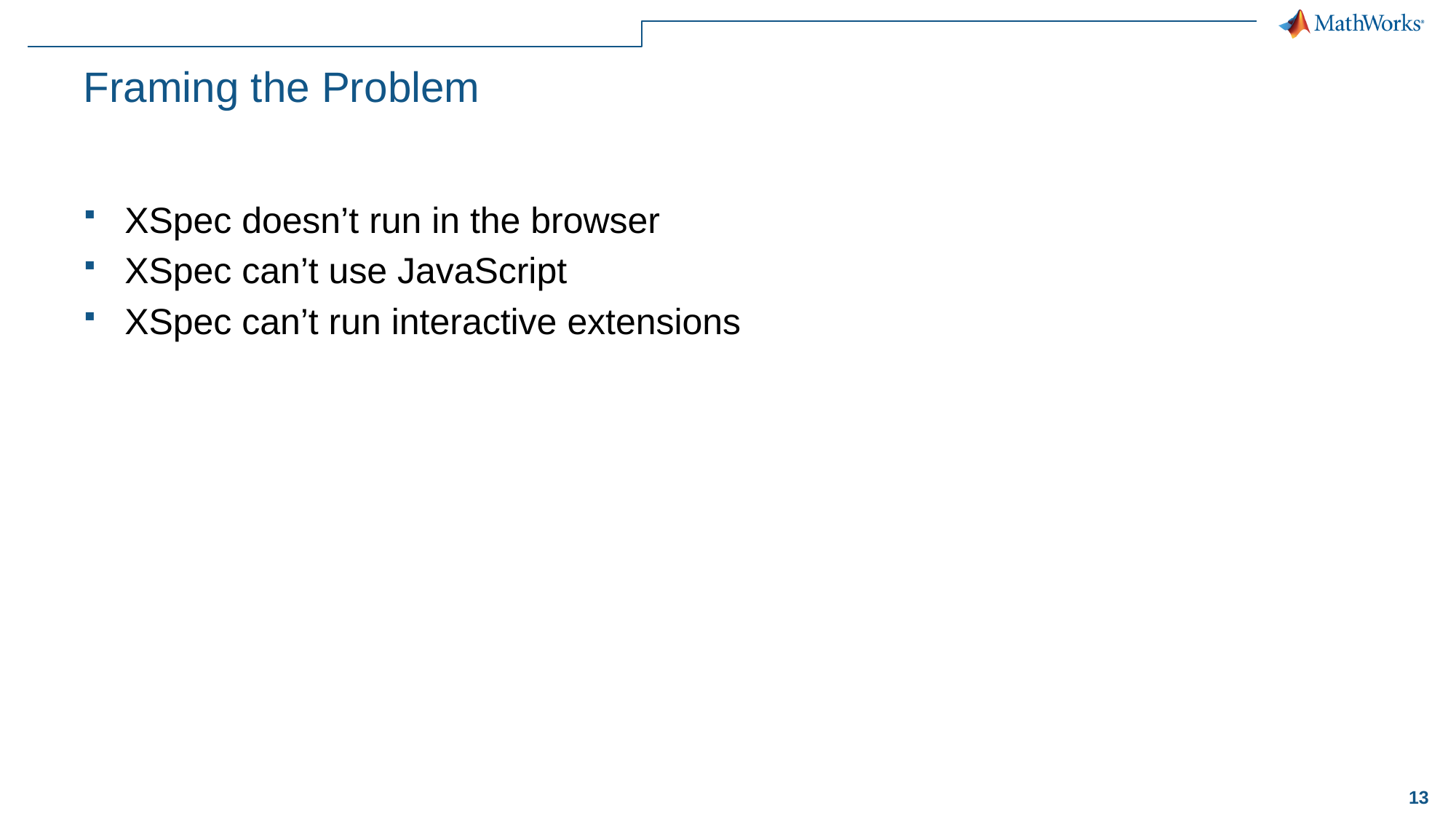

# Framing the Problem
XSpec doesn’t run in the browser
XSpec can’t use JavaScript
XSpec can’t run interactive extensions